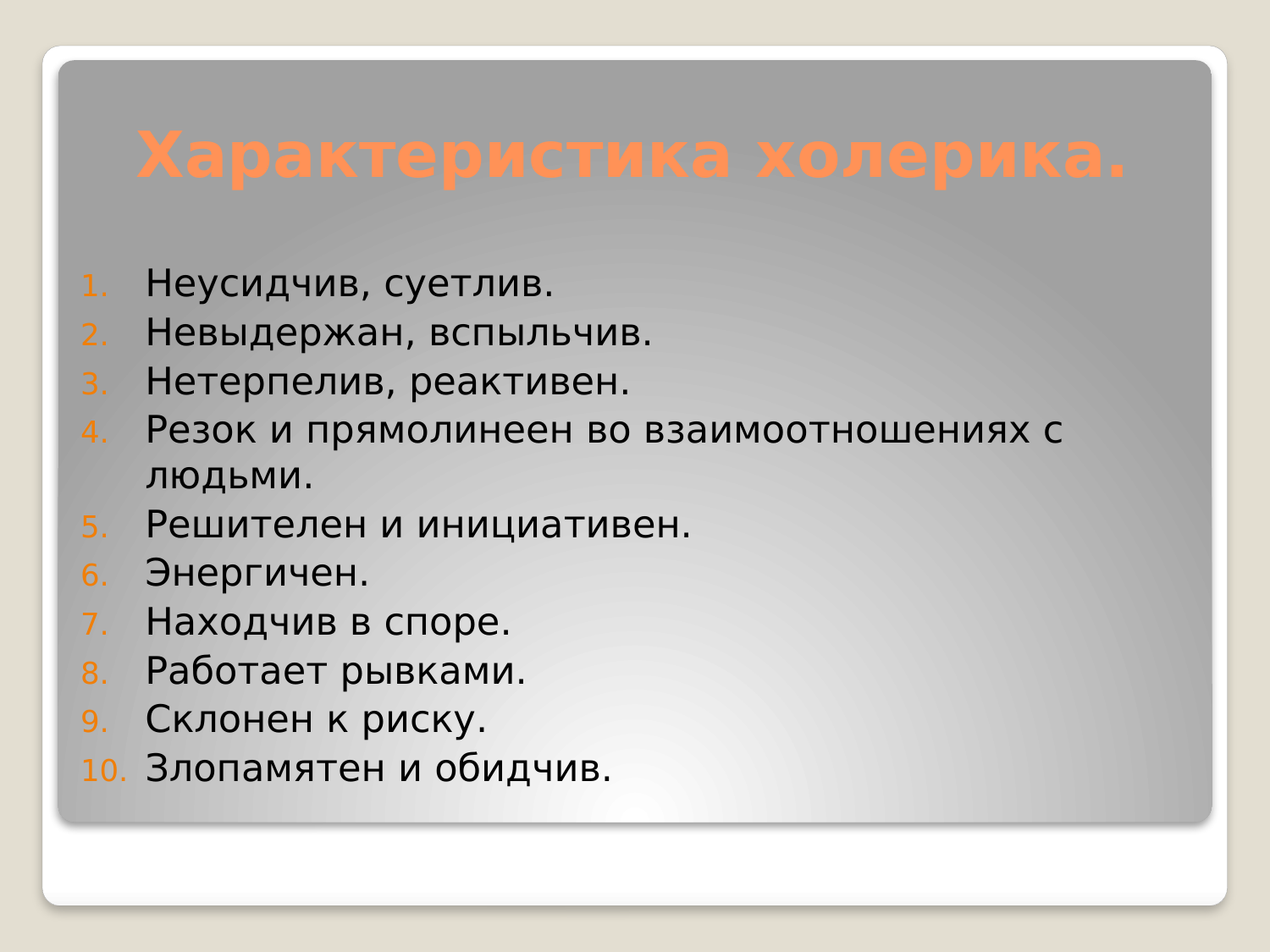

# Характеристика холерика.
Неусидчив, суетлив.
Невыдержан, вспыльчив.
Нетерпелив, реактивен.
Резок и прямолинеен во взаимоотношениях с людьми.
Решителен и инициативен.
Энергичен.
Находчив в споре.
Работает рывками.
Склонен к риску.
Злопамятен и обидчив.